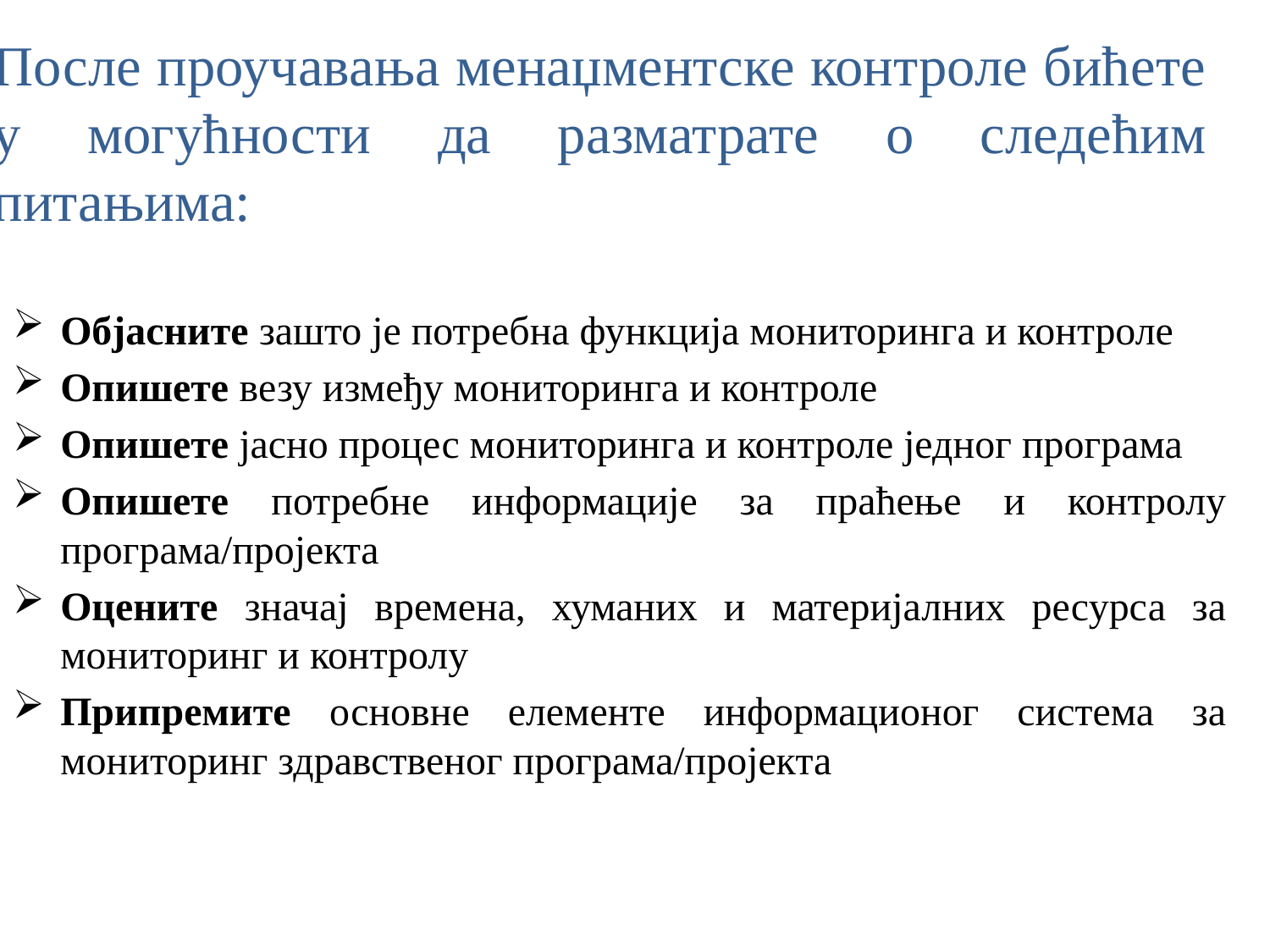

# После проучавања менаџментске контроле бићете у могућности да разматрате о следећим питањима:
Објасните зашто је потребна функција мониторинга и контроле
Опишете везу између мониторинга и контроле
Опишете јасно процес мониторинга и контроле једног програма
Опишете потребне информације за праћење и контролу програма/пројекта
Оцените значај времена, хуманих и материјалних ресурса за мониторинг и контролу
Припремите основне елементе информационог система за мониторинг здравственог програма/пројекта